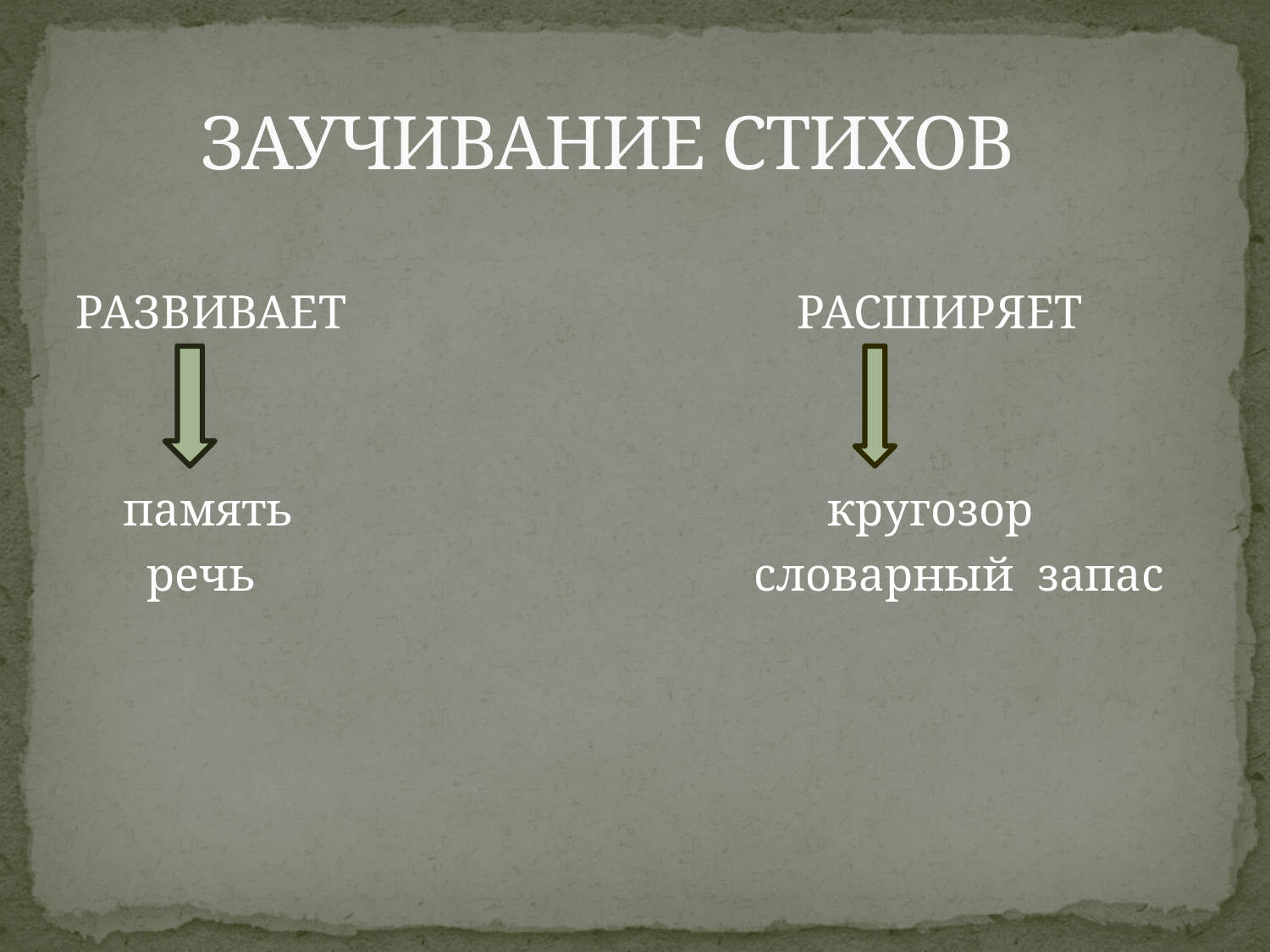

# ЗАУЧИВАНИЕ СТИХОВ

РАЗВИВАЕТ                                      РАСШИРЯЕТ

    память                                             кругозор
      речь                                          словарный  запас